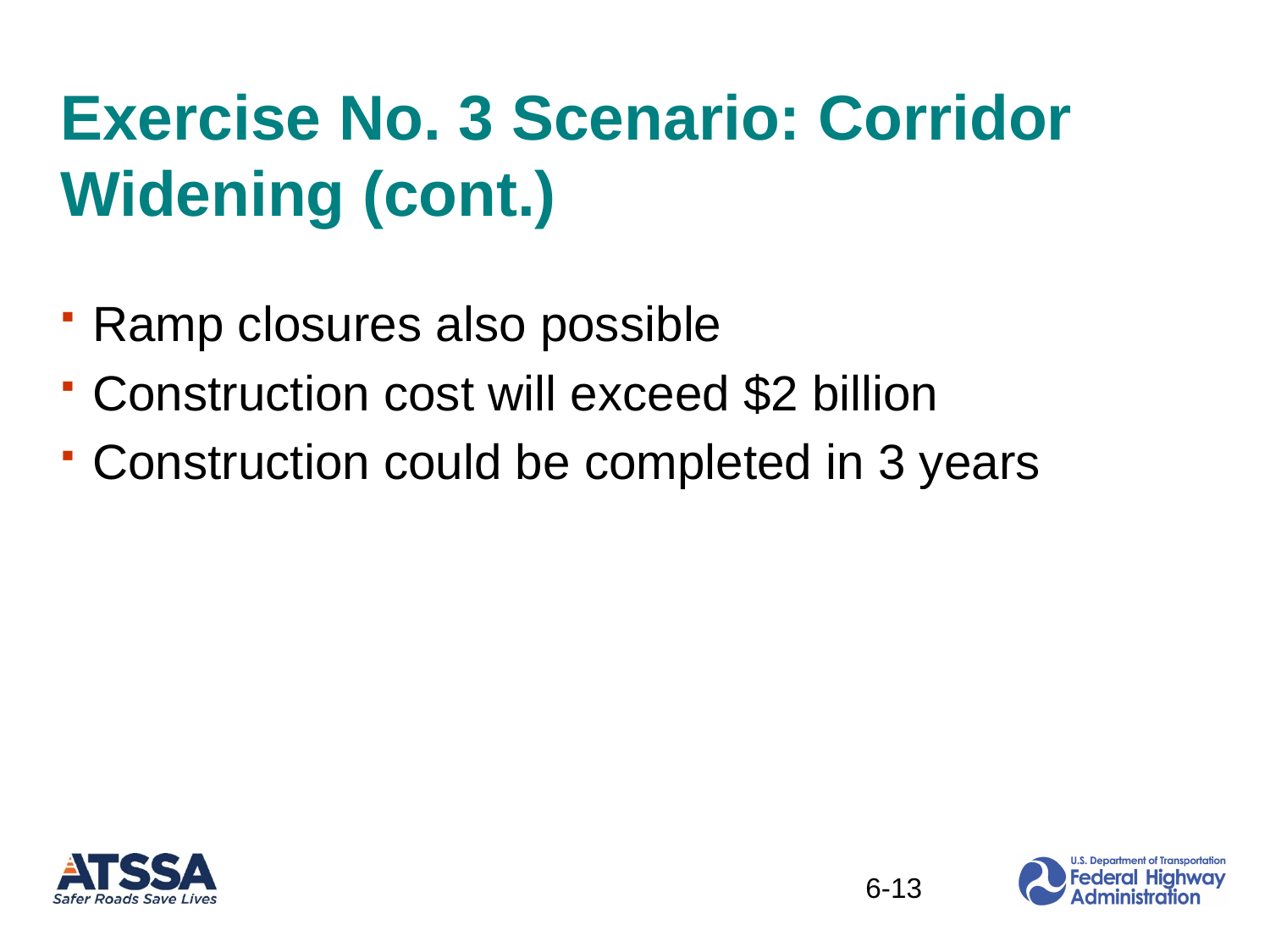

# Exercise No. 3 Scenario: Corridor Widening (cont.)
Ramp closures also possible
Construction cost will exceed $2 billion
Construction could be completed in 3 years